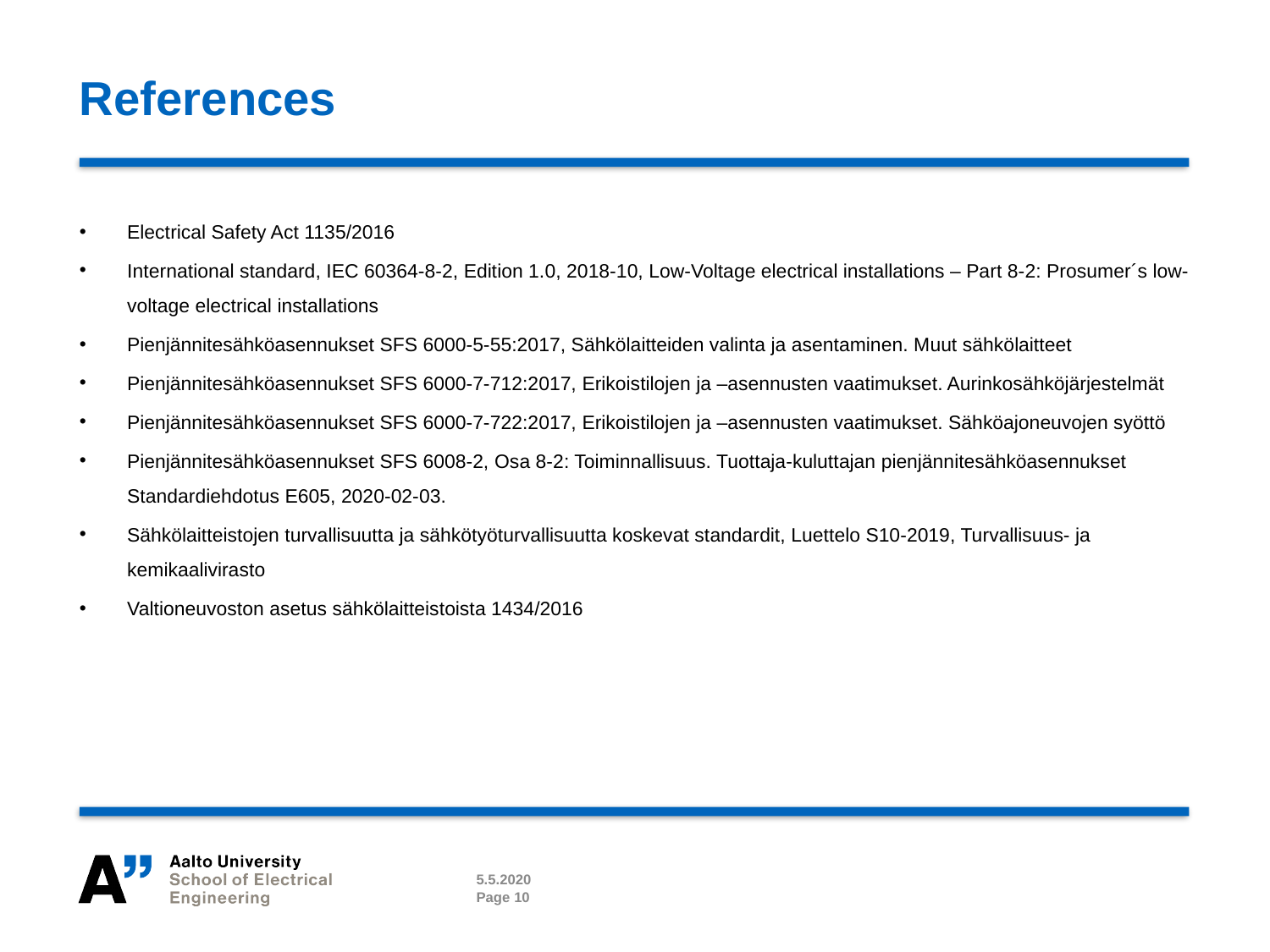

# References
Electrical Safety Act 1135/2016
International standard, IEC 60364-8-2, Edition 1.0, 2018-10, Low-Voltage electrical installations – Part 8-2: Prosumer´s low-voltage electrical installations
Pienjännitesähköasennukset SFS 6000-5-55:2017, Sähkölaitteiden valinta ja asentaminen. Muut sähkölaitteet
Pienjännitesähköasennukset SFS 6000-7-712:2017, Erikoistilojen ja –asennusten vaatimukset. Aurinkosähköjärjestelmät
Pienjännitesähköasennukset SFS 6000-7-722:2017, Erikoistilojen ja –asennusten vaatimukset. Sähköajoneuvojen syöttö
Pienjännitesähköasennukset SFS 6008-2, Osa 8-2: Toiminnallisuus. Tuottaja-kuluttajan pienjännitesähköasennukset Standardiehdotus E605, 2020-02-03.
Sähkölaitteistojen turvallisuutta ja sähkötyöturvallisuutta koskevat standardit, Luettelo S10-2019, Turvallisuus- ja kemikaalivirasto
Valtioneuvoston asetus sähkölaitteistoista 1434/2016

5.5.2020
Page 10